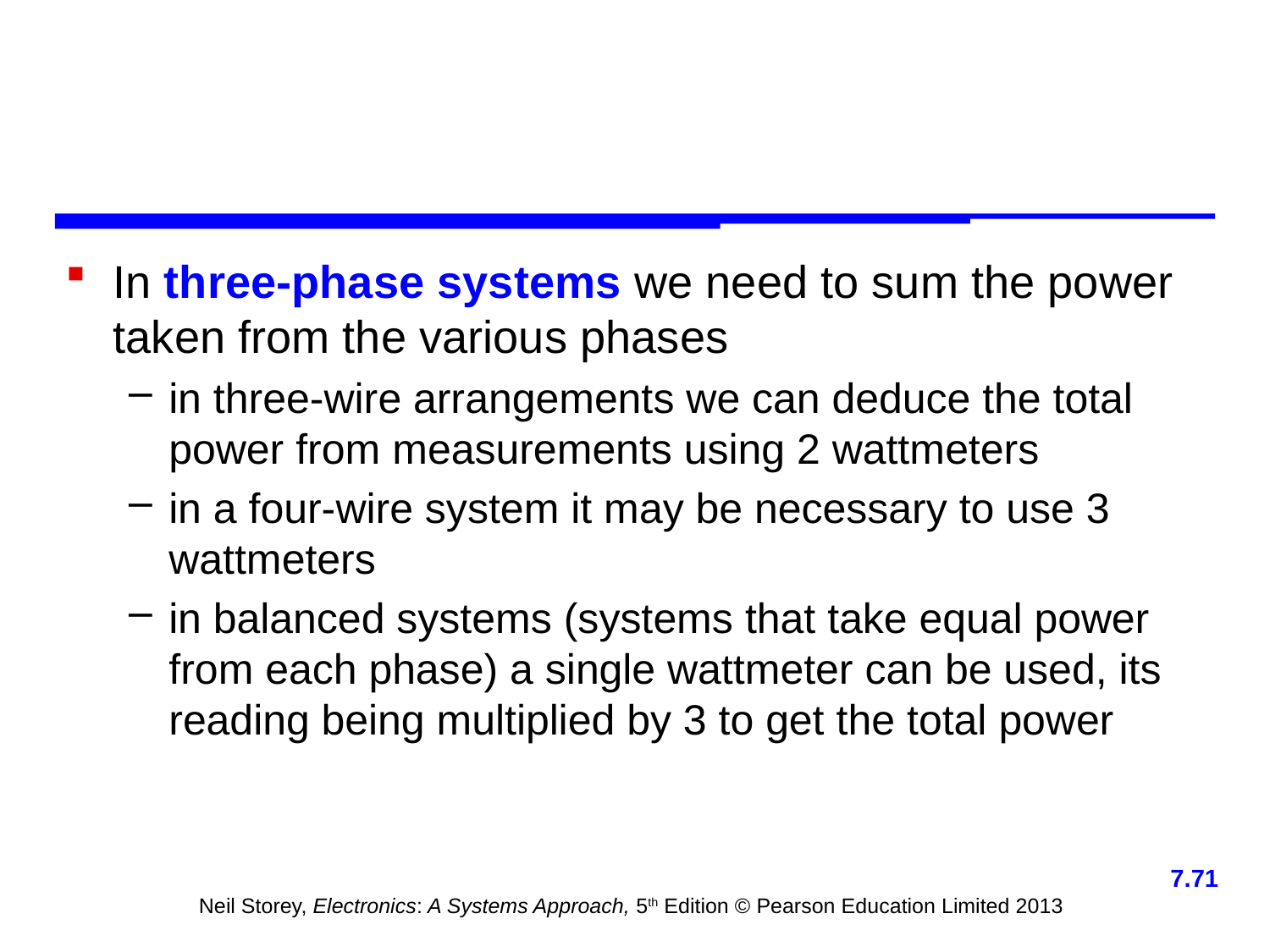

In three-phase systems we need to sum the power taken from the various phases
in three-wire arrangements we can deduce the total power from measurements using 2 wattmeters
in a four-wire system it may be necessary to use 3 wattmeters
in balanced systems (systems that take equal power from each phase) a single wattmeter can be used, its reading being multiplied by 3 to get the total power